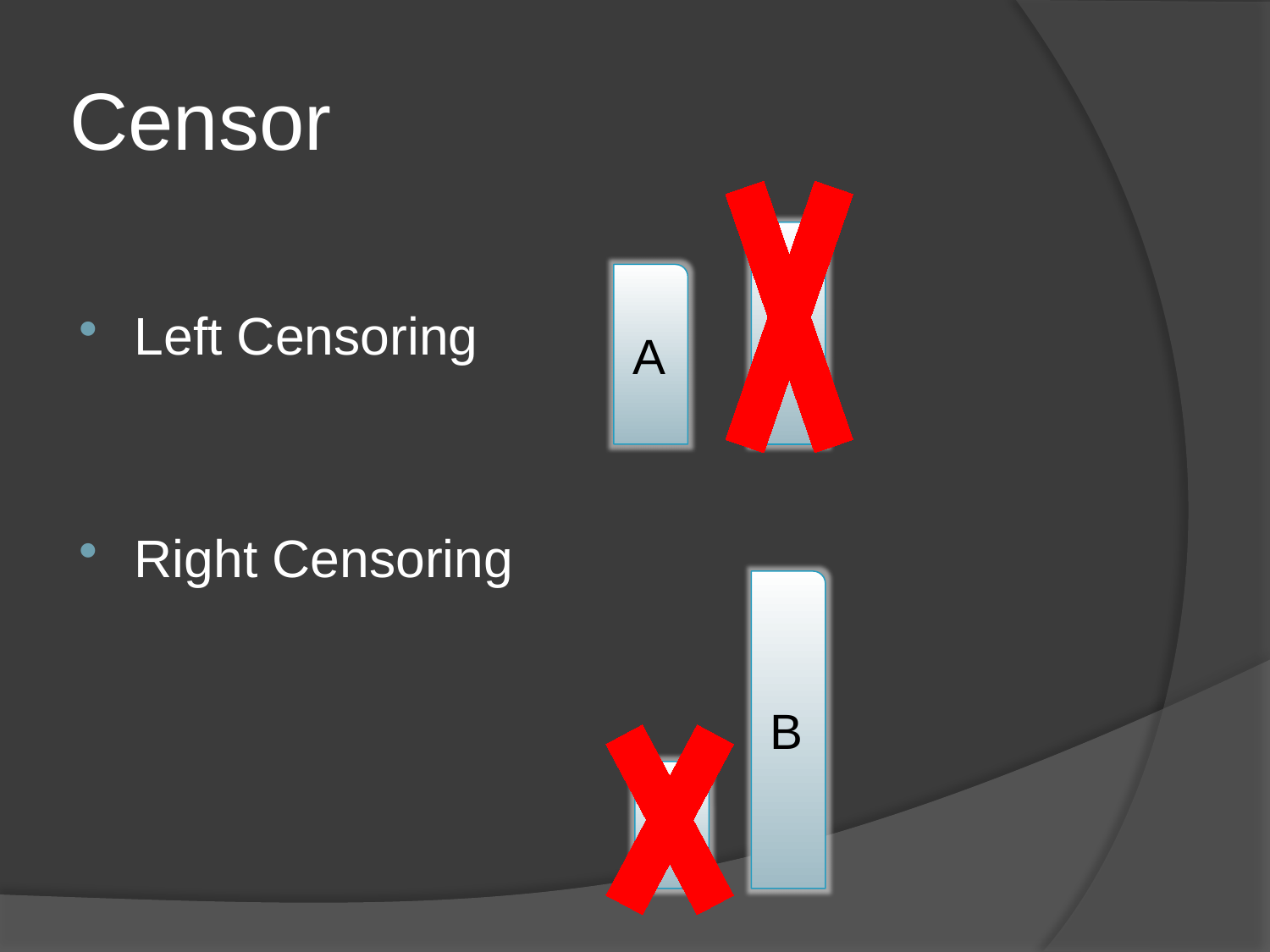

# Censor

Left Censoring

Right Censoring
B

A
B

A